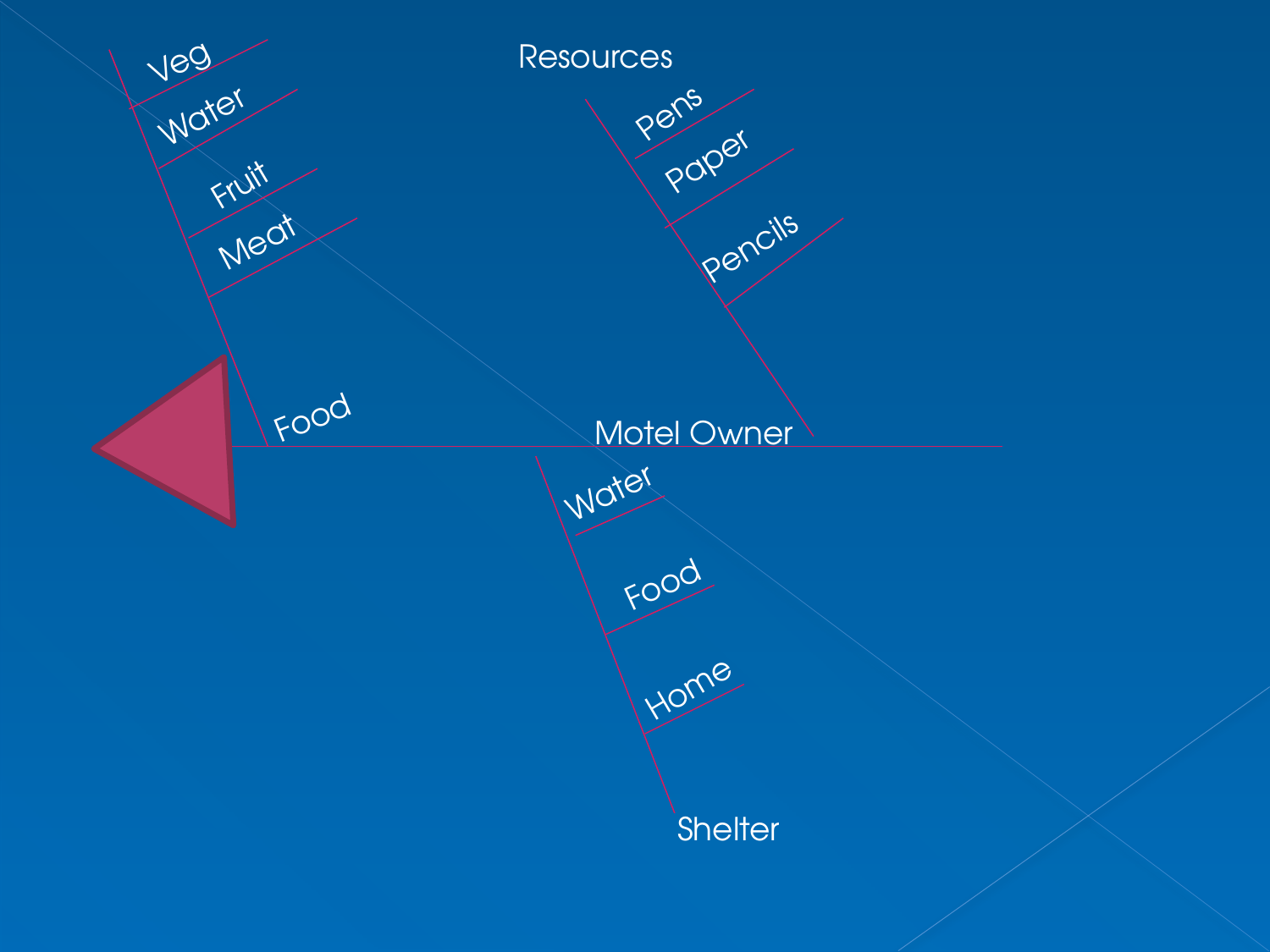

Veg
Resources
Pens
Water
Paper
Fruit
Meat
Pencils
Food

                                Motel Owner
Water
Food
Home
Shelter